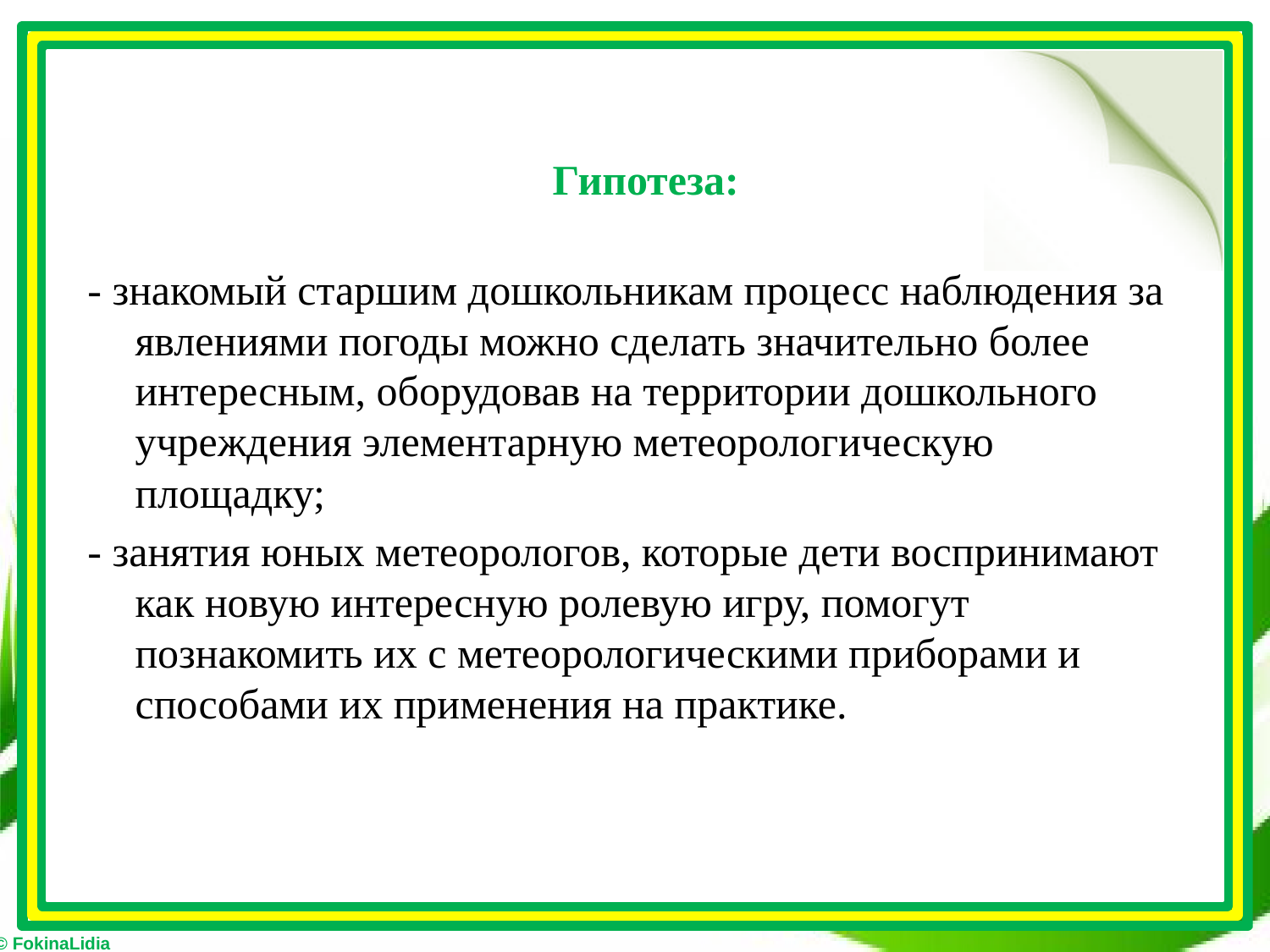

# Гипотеза:
- знакомый старшим дошкольникам процесс наблюдения за явлениями погоды можно сделать значительно более интересным, оборудовав на территории дошкольного учреждения элементарную метеорологическую площадку;
- занятия юных метеорологов, которые дети воспринимают как новую интересную ролевую игру, помогут познакомить их с метеорологическими приборами и способами их применения на практике.